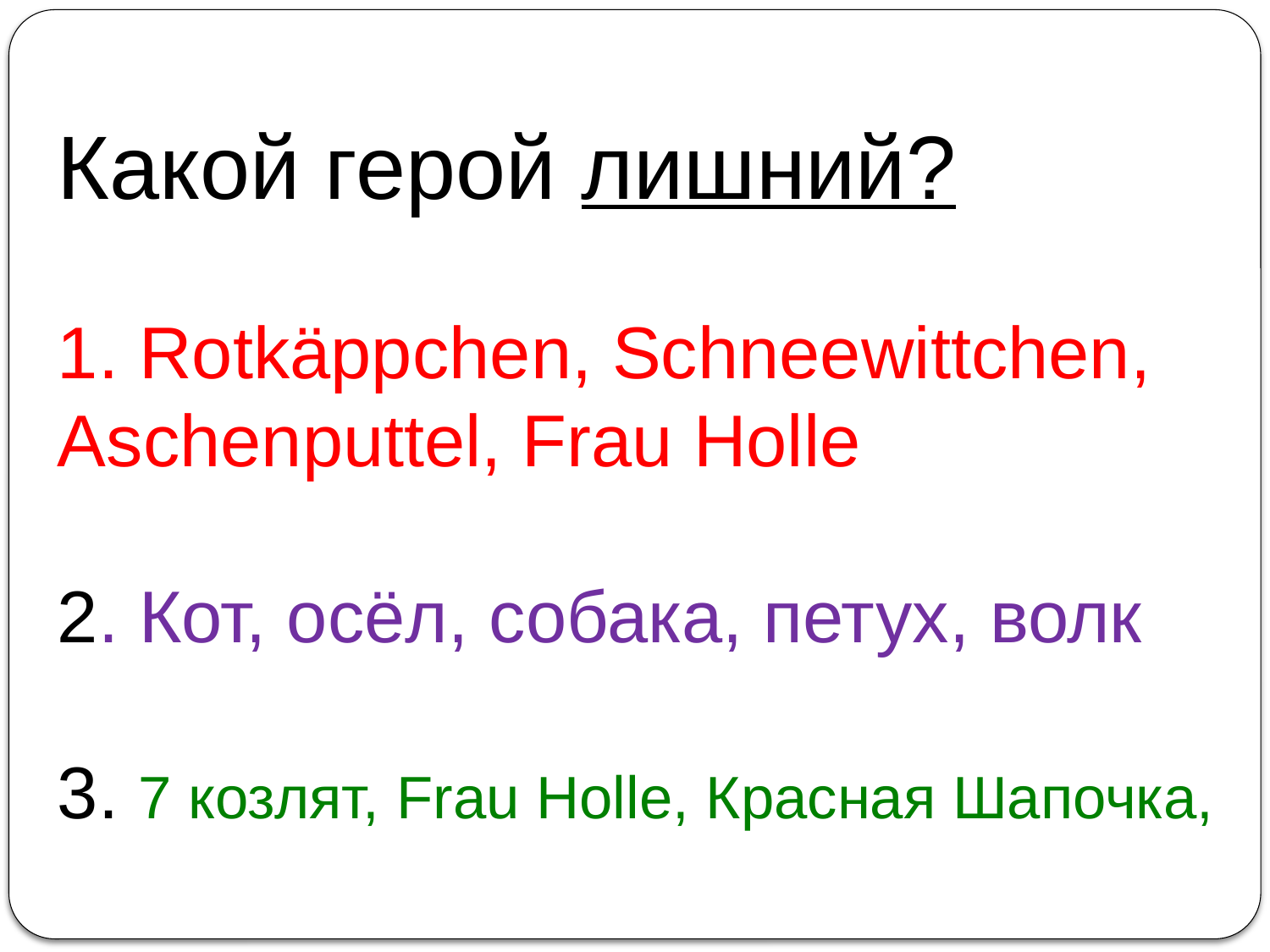

# Какой герой лишний? 1. Rotkäppchen, Schneewittchen, Aschenputtel, Frau Holle 2. Кот, осёл, собака, петух, волк 3. 7 козлят, Frau Holle, Красная Шапочка,